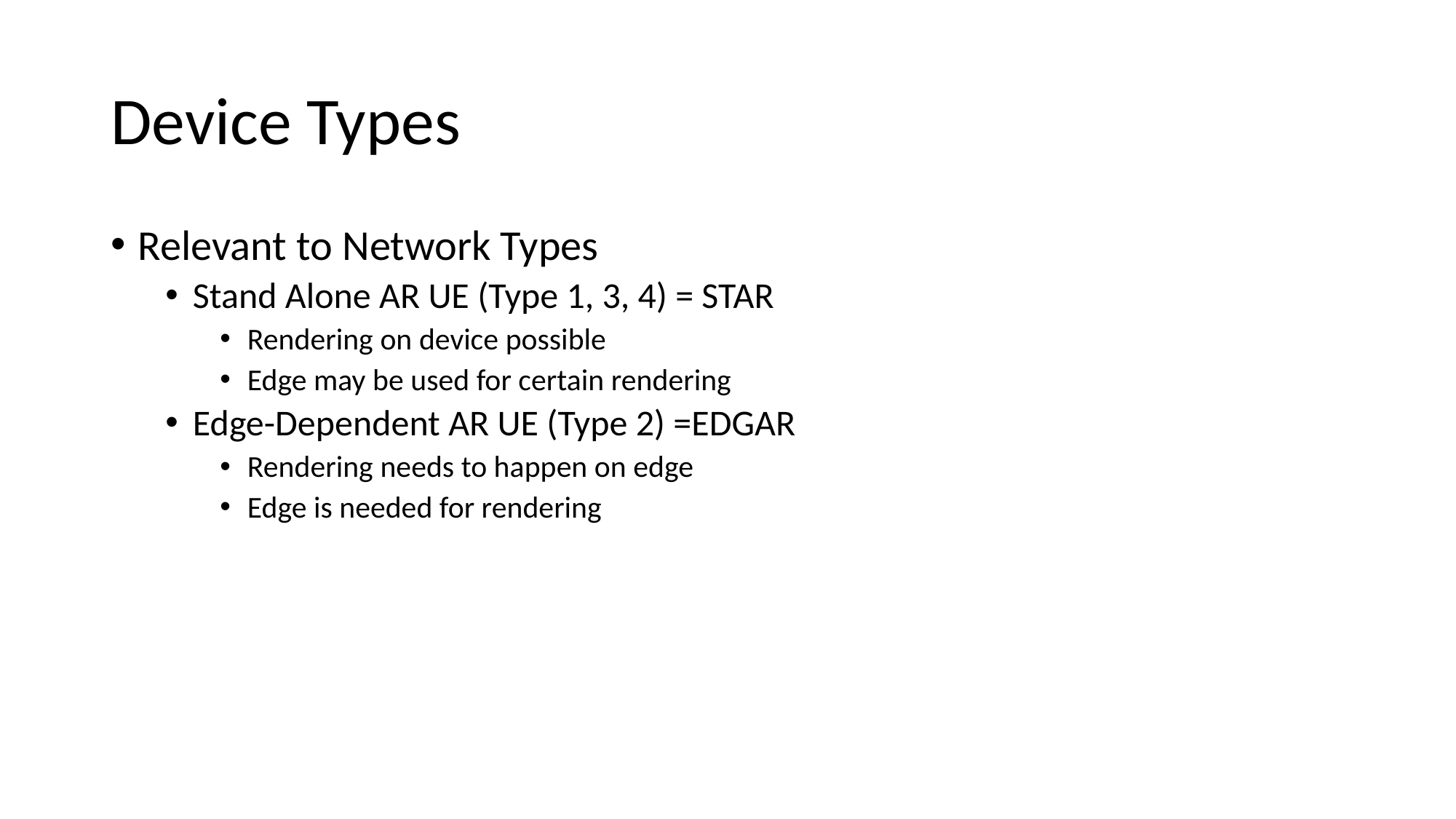

# Device Types
Relevant to Network Types
Stand Alone AR UE (Type 1, 3, 4) = STAR
Rendering on device possible
Edge may be used for certain rendering
Edge-Dependent AR UE (Type 2) =EDGAR
Rendering needs to happen on edge
Edge is needed for rendering